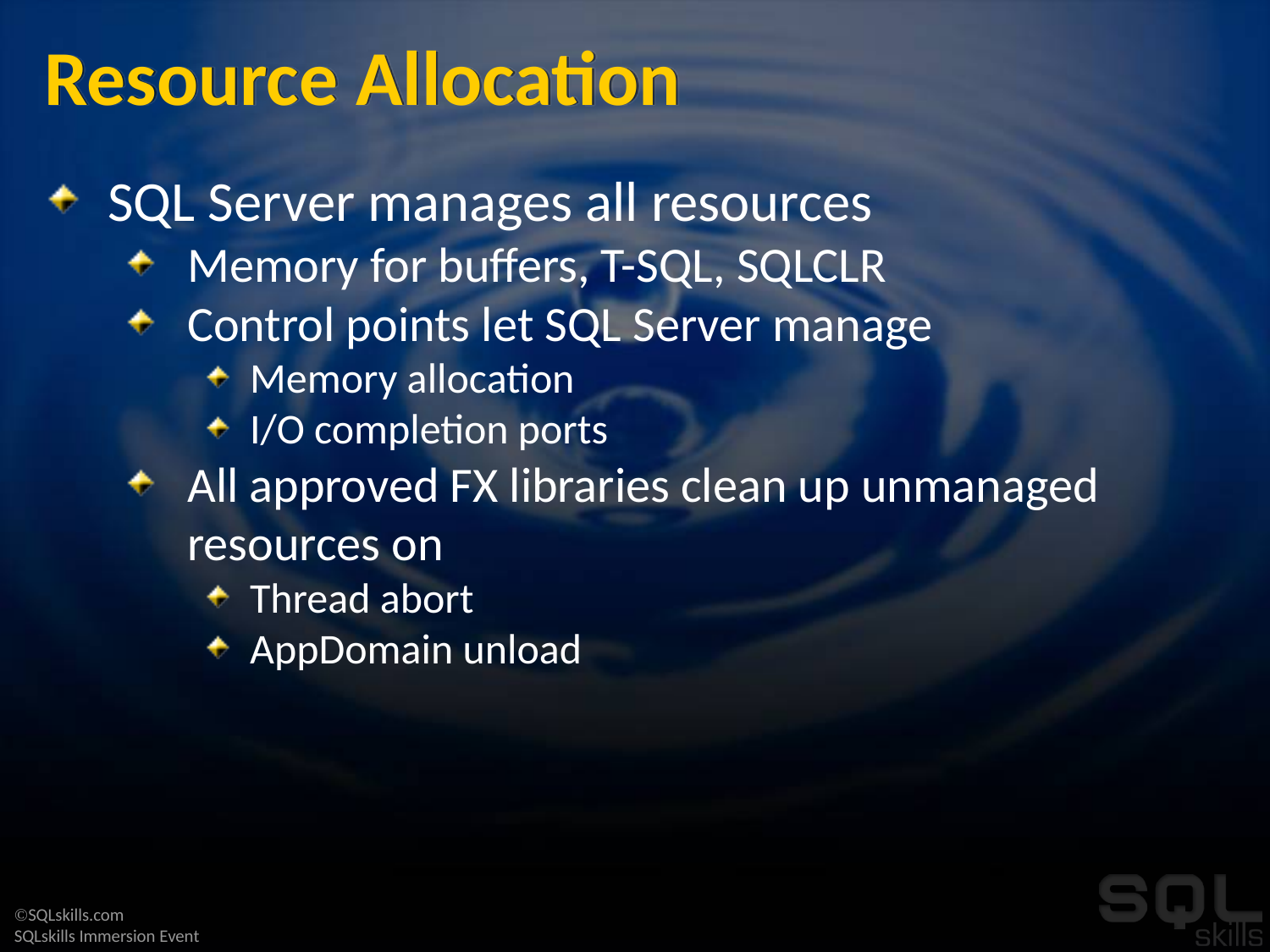

# Resource Allocation
SQL Server manages all resources
Memory for buffers, T-SQL, SQLCLR
Control points let SQL Server manage
Memory allocation
I/O completion ports
All approved FX libraries clean up unmanaged resources on
Thread abort
AppDomain unload